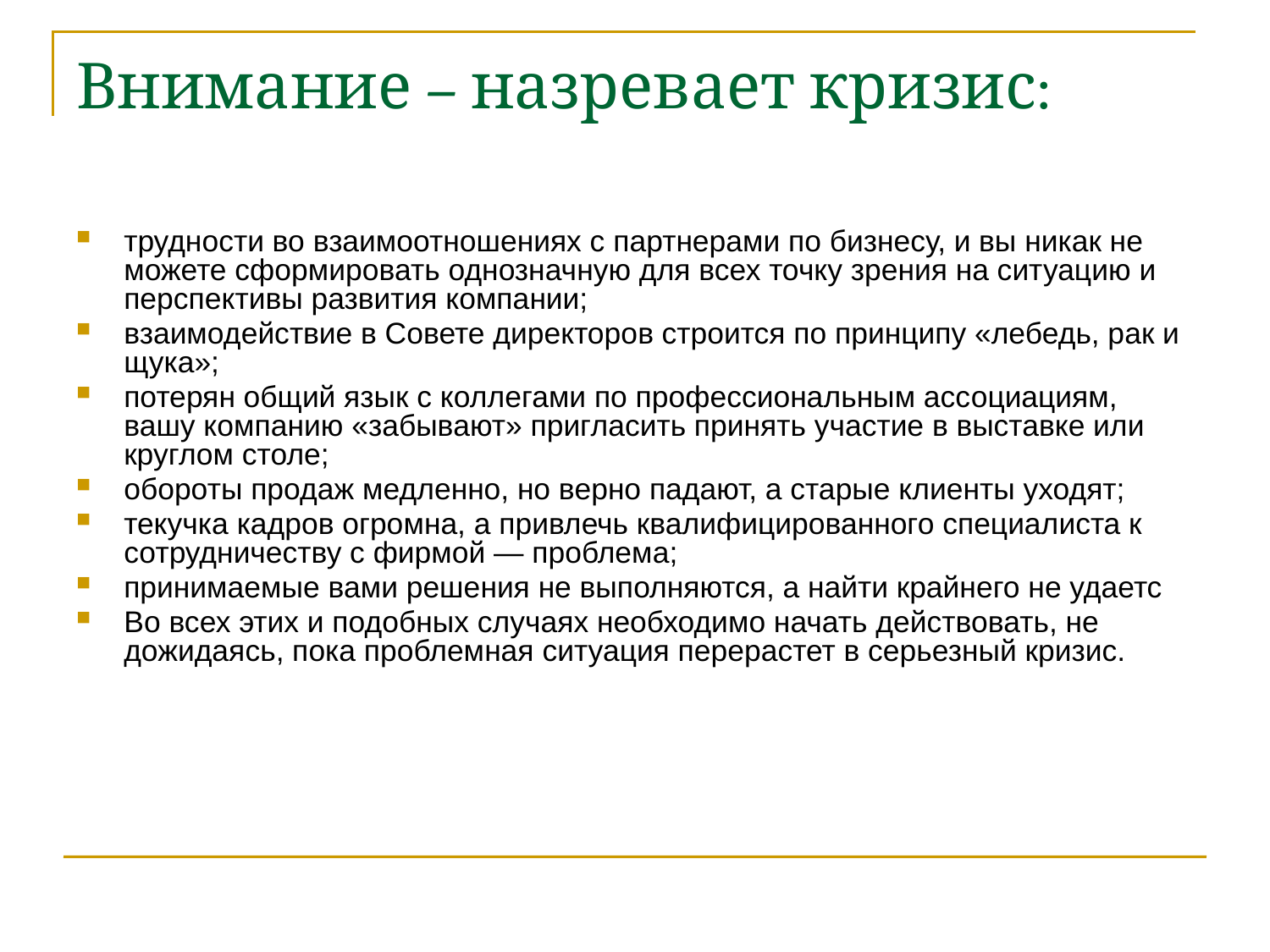

Внимание – назревает кризис:
трудности во взаимоотношениях с партнерами по бизнесу, и вы никак не можете сформировать однозначную для всех точку зрения на ситуацию и перспективы развития компании;
взаимодействие в Совете директоров строится по принципу «лебедь, рак и щука»;
потерян общий язык с коллегами по профессиональным ассоциациям, вашу компанию «забывают» пригласить принять участие в выставке или круглом столе;
обороты продаж медленно, но верно падают, а старые клиенты уходят;
текучка кадров огромна, а привлечь квалифицированного специалиста к сотрудничеству с фирмой — проблема;
принимаемые вами решения не выполняются, а найти крайнего не удаетс
Во всех этих и подобных случаях необходимо начать действовать, не дожидаясь, пока проблемная ситуация перерастет в серьезный кризис.